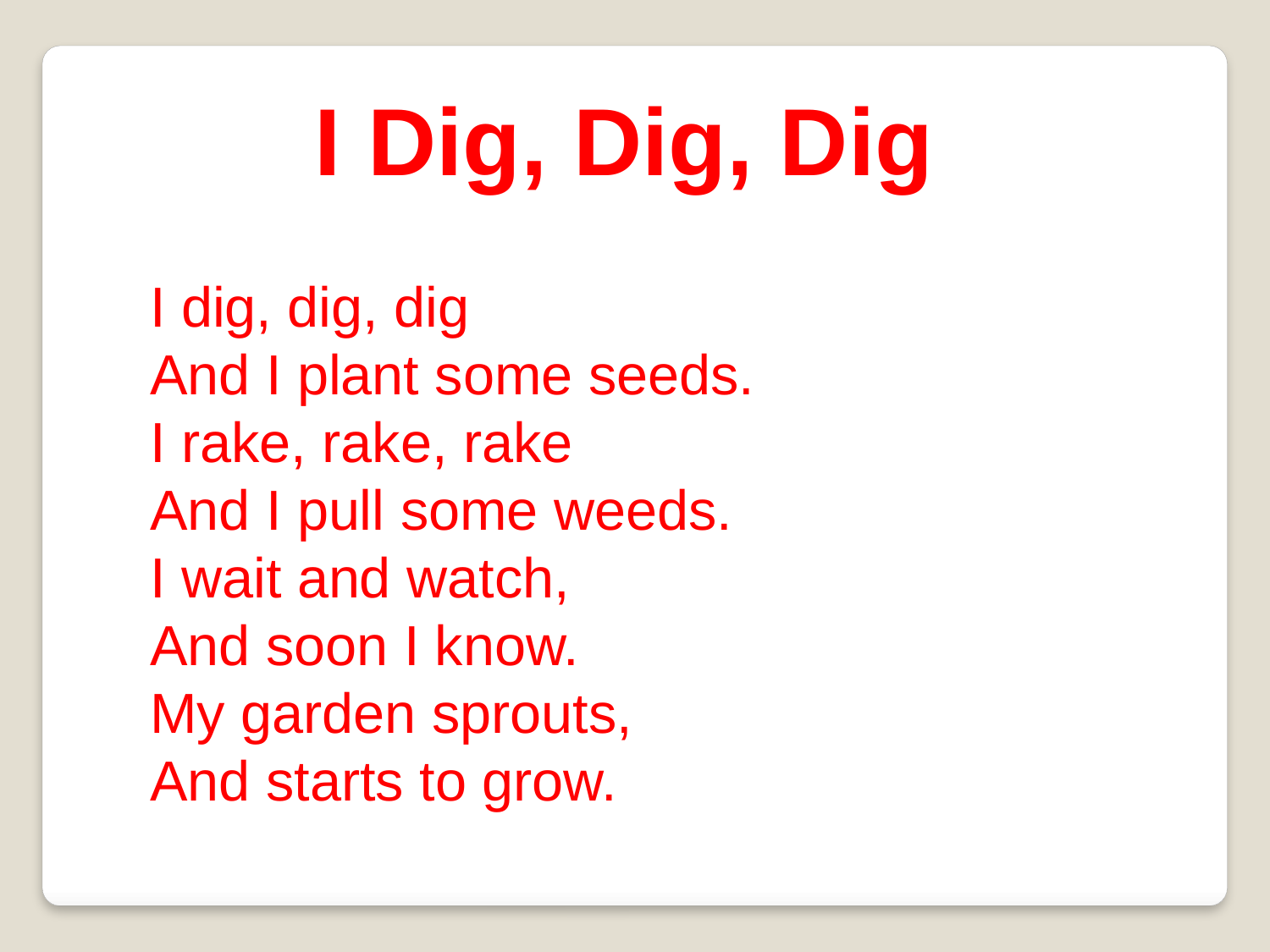

I Dig, Dig, Dig
I dig, dig, dig
And I plant some seeds.
I rake, rake, rake
And I pull some weeds.
I wait and watch,
And soon I know.
My garden sprouts,
And starts to grow.